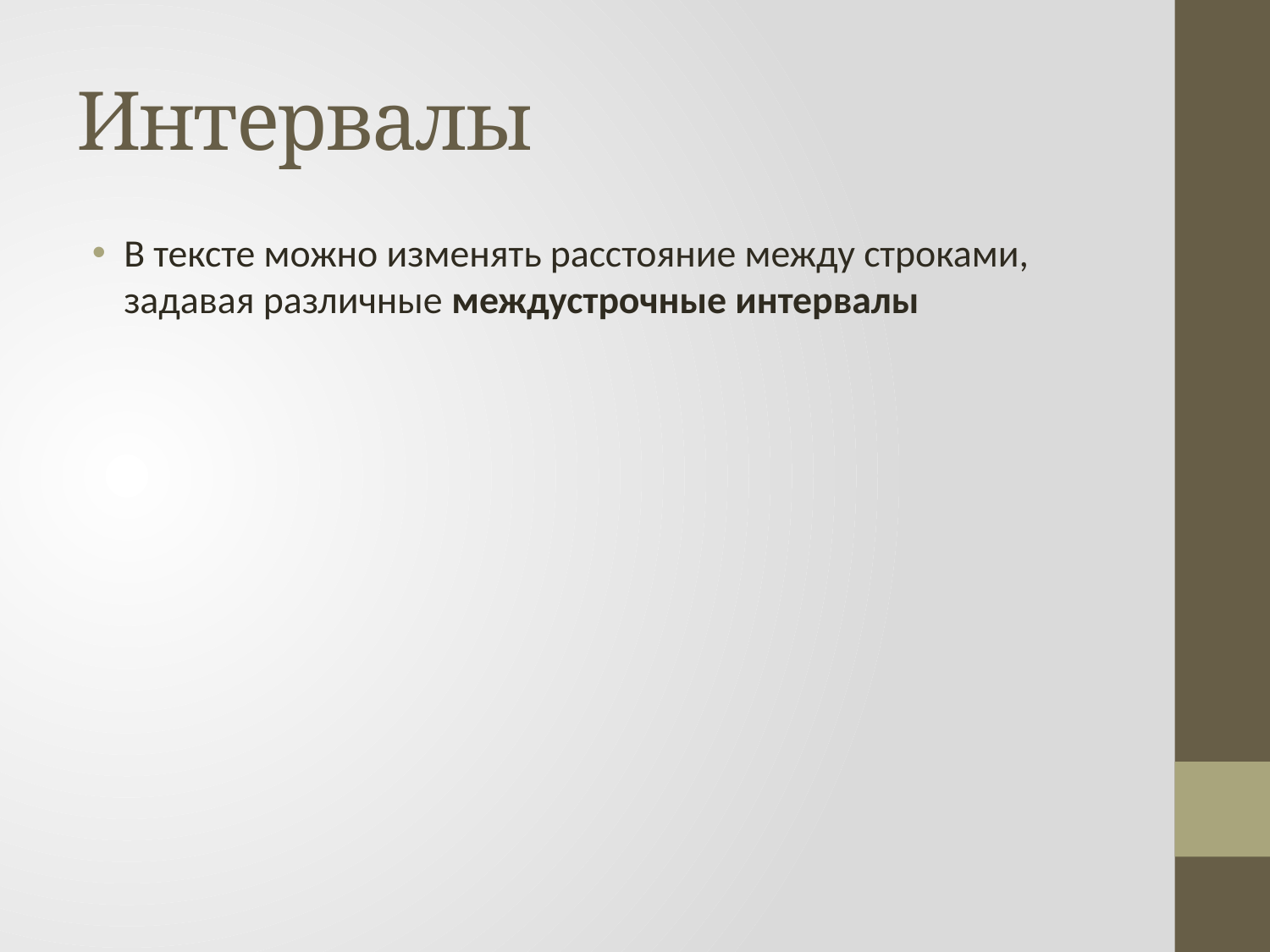

# Интервалы
В тексте можно изменять расстояние между строками, задавая различные междустрочные интервалы